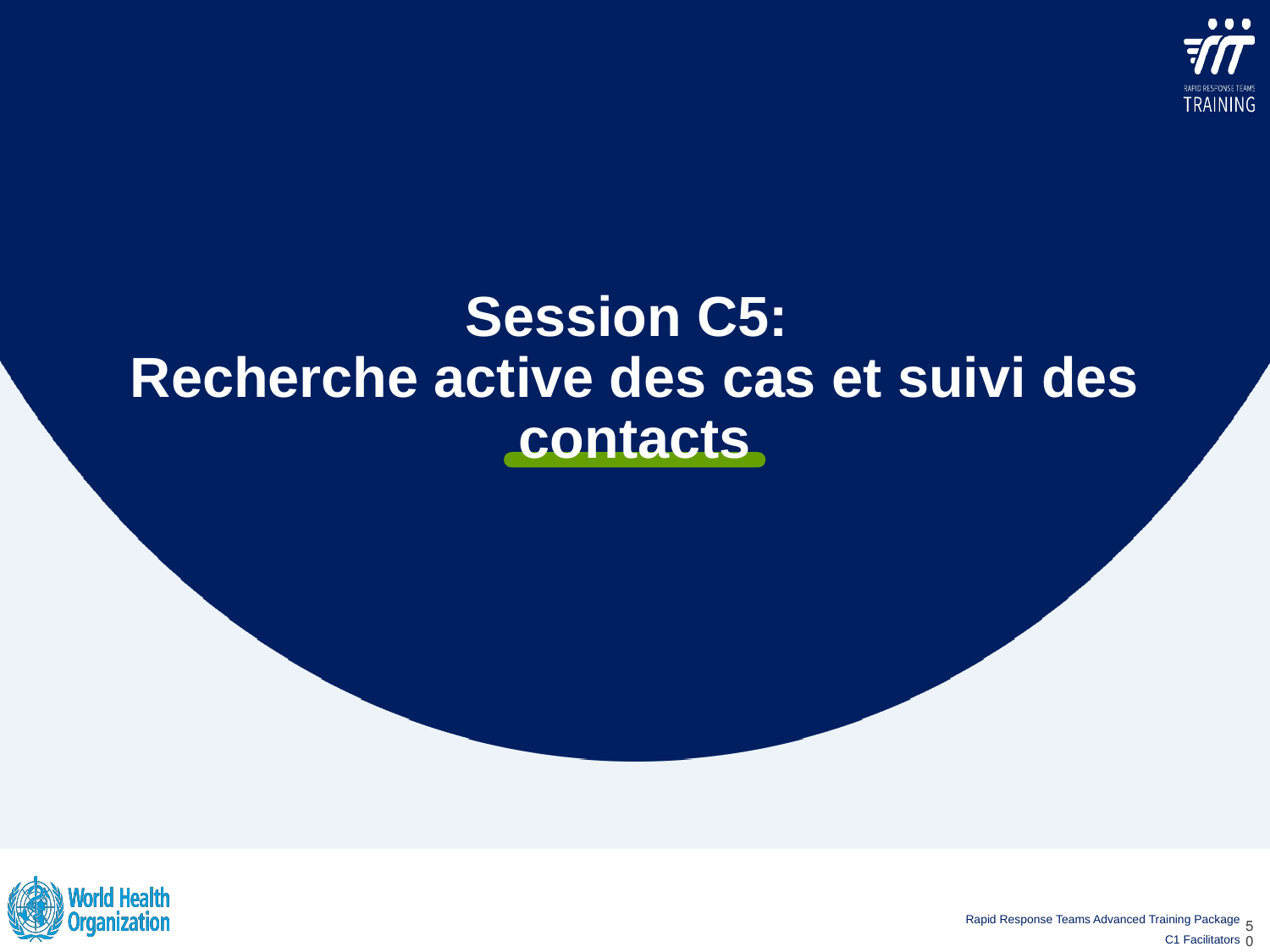

Session C5:
Recherche active des cas et suivi des contacts